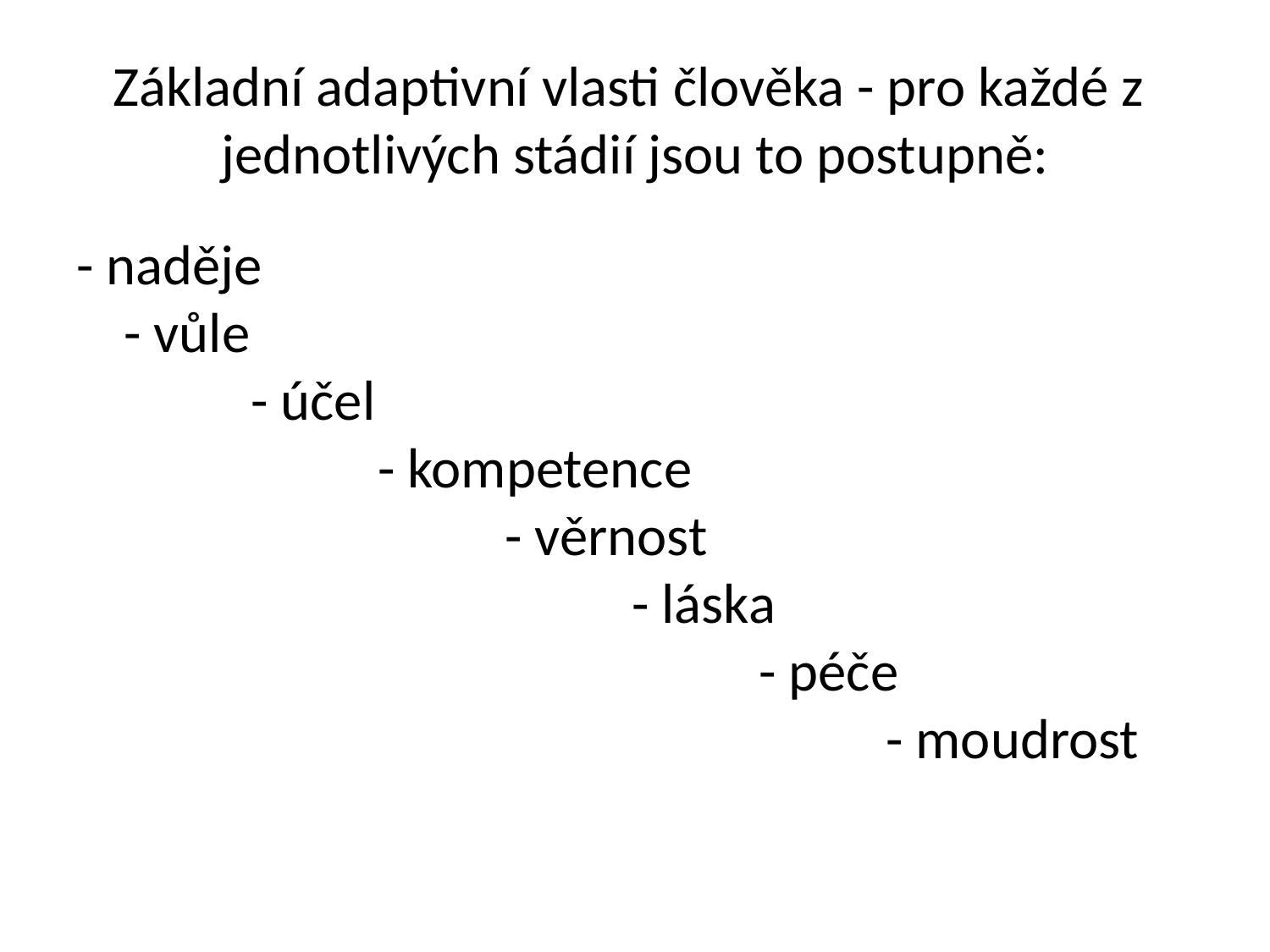

# Základní adaptivní vlasti člověka - pro každé z  jednotlivých stádií jsou to postupně:
- naděje
	- vůle
		- účel
			- kompetence
				- věrnost
					- láska
						- péče
							- moudrost